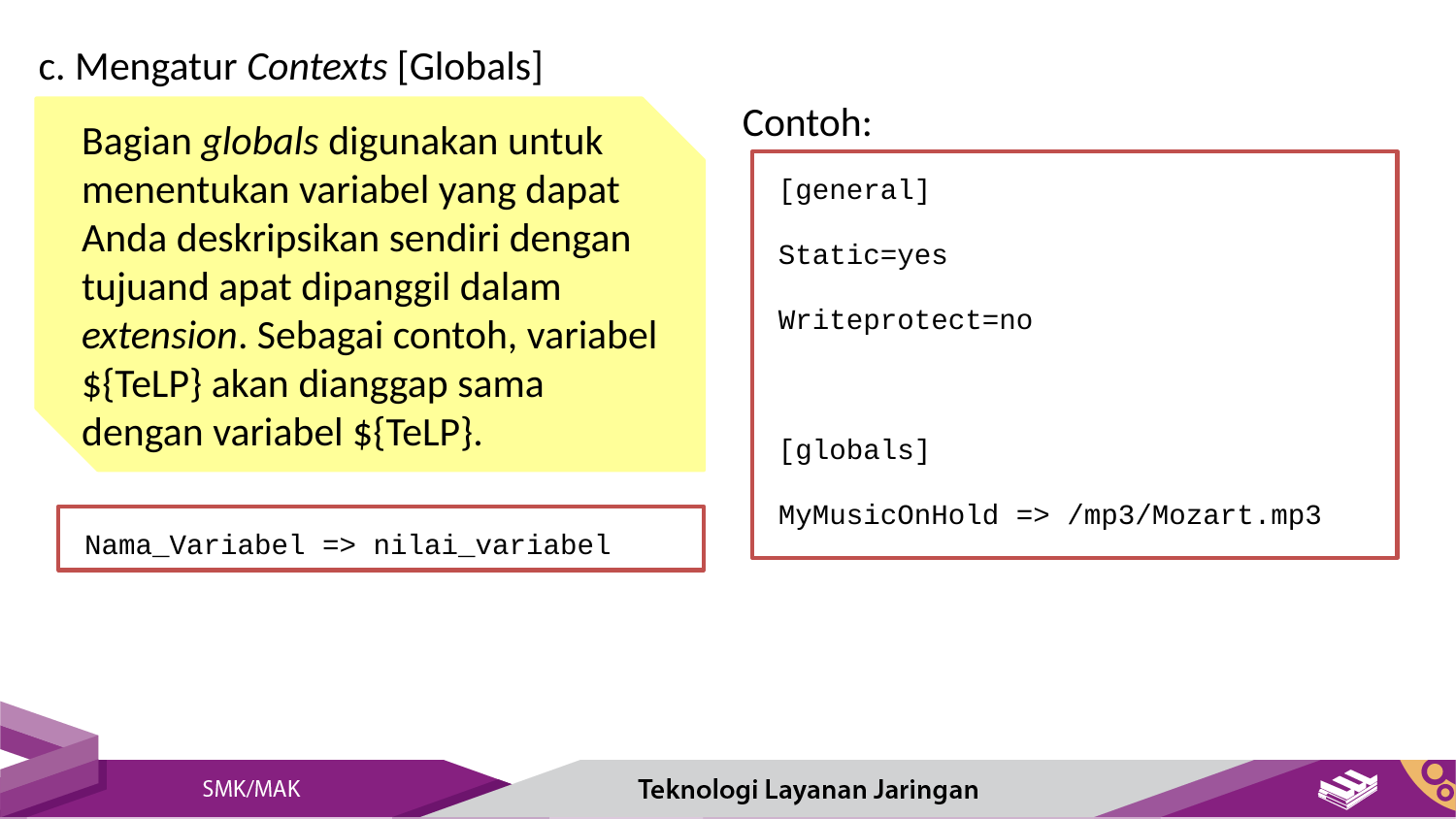

c. Mengatur Contexts [Globals]
Contoh:
Bagian globals digunakan untuk menentukan variabel yang dapat Anda deskripsikan sendiri dengan tujuand apat dipanggil dalam extension. Sebagai contoh, variabel ${TeLP} akan dianggap sama dengan variabel ${TeLP}.
[general]
Static=yes
Writeprotect=no

[globals]
MyMusicOnHold => /mp3/Mozart.mp3
Nama_Variabel => nilai_variabel